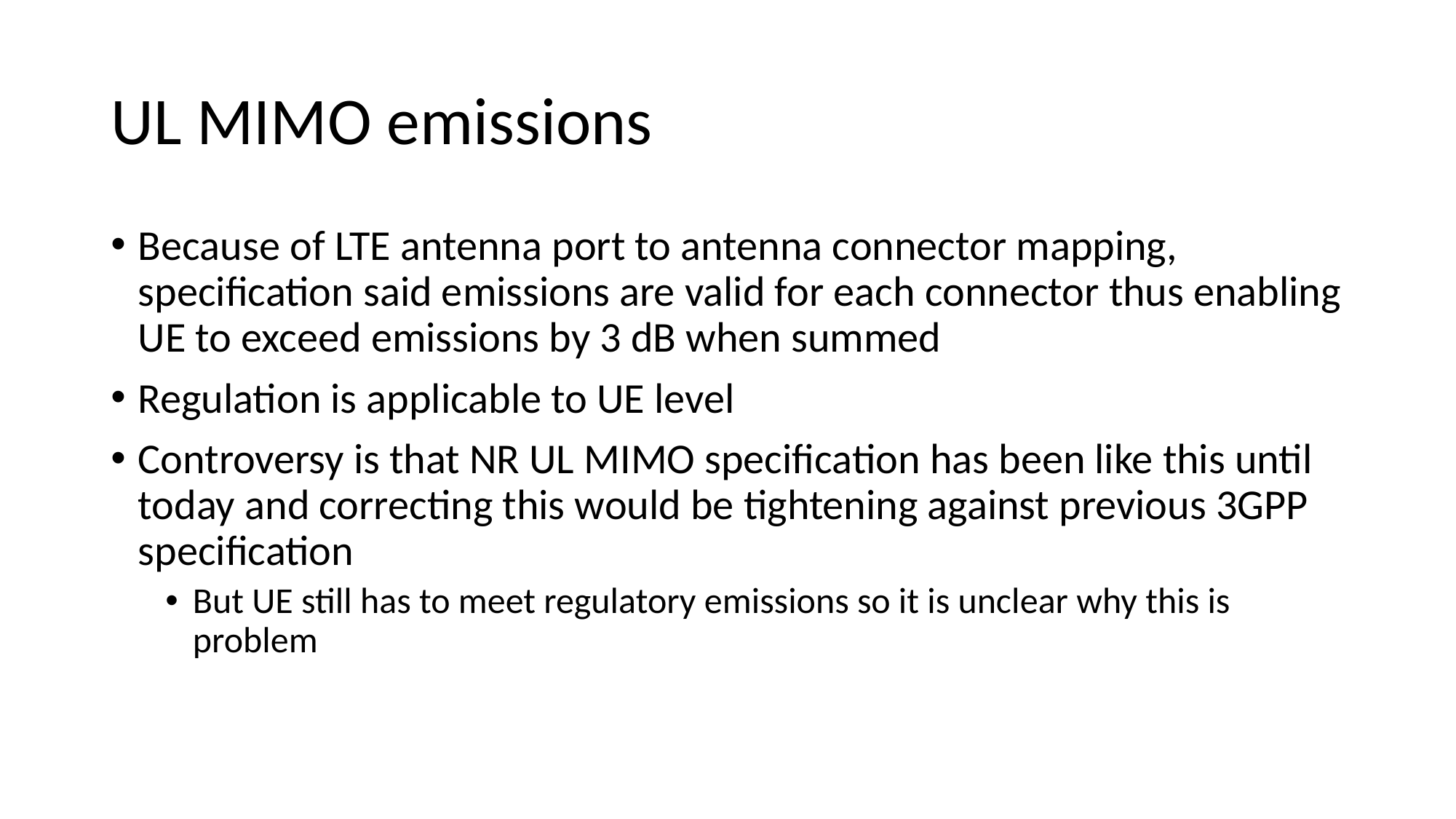

# UL MIMO emissions
Because of LTE antenna port to antenna connector mapping, specification said emissions are valid for each connector thus enabling UE to exceed emissions by 3 dB when summed
Regulation is applicable to UE level
Controversy is that NR UL MIMO specification has been like this until today and correcting this would be tightening against previous 3GPP specification
But UE still has to meet regulatory emissions so it is unclear why this is problem